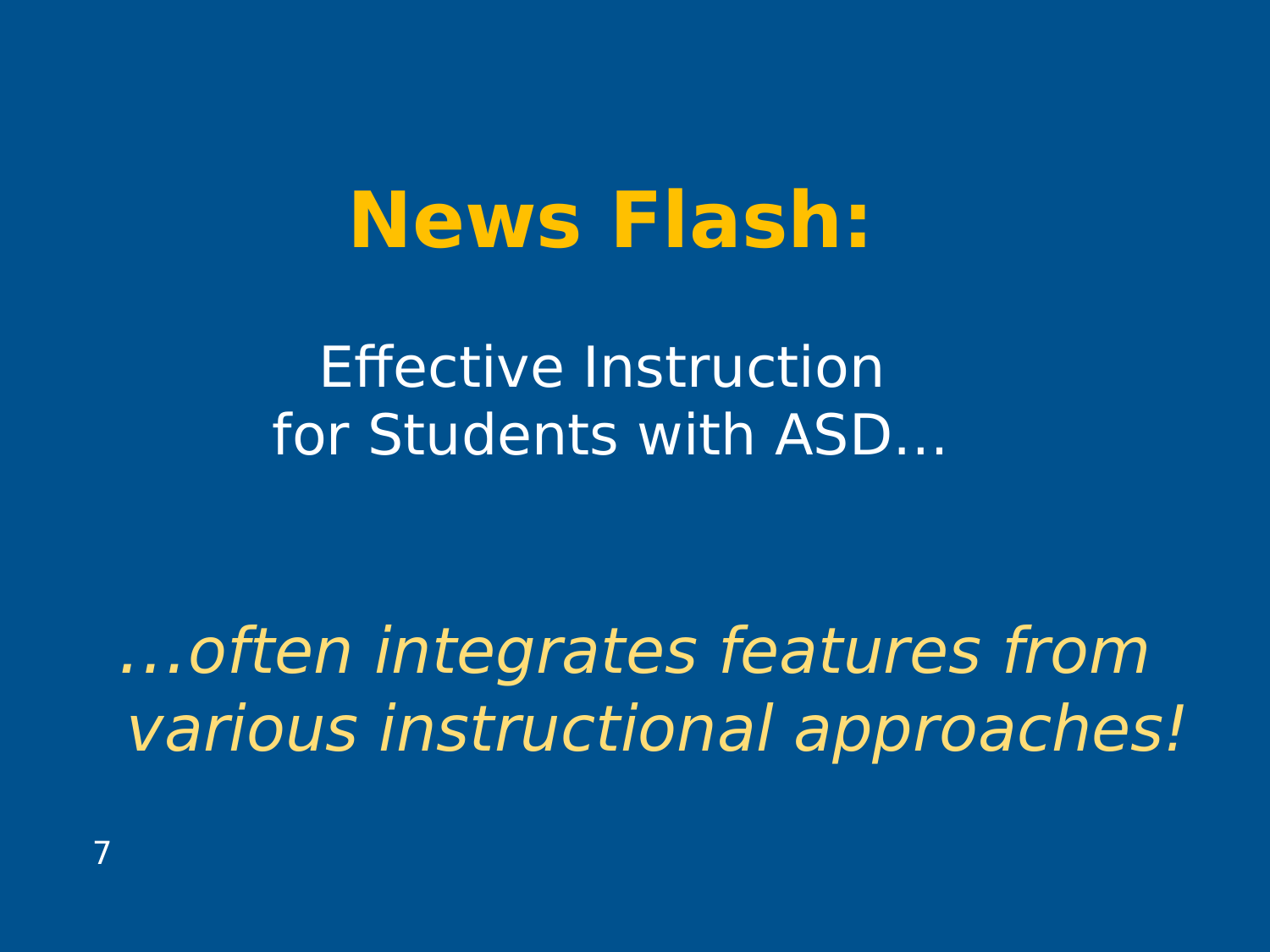

# News Flash: Effective Instruction for Students with ASD…
…often integrates features from various instructional approaches!

7